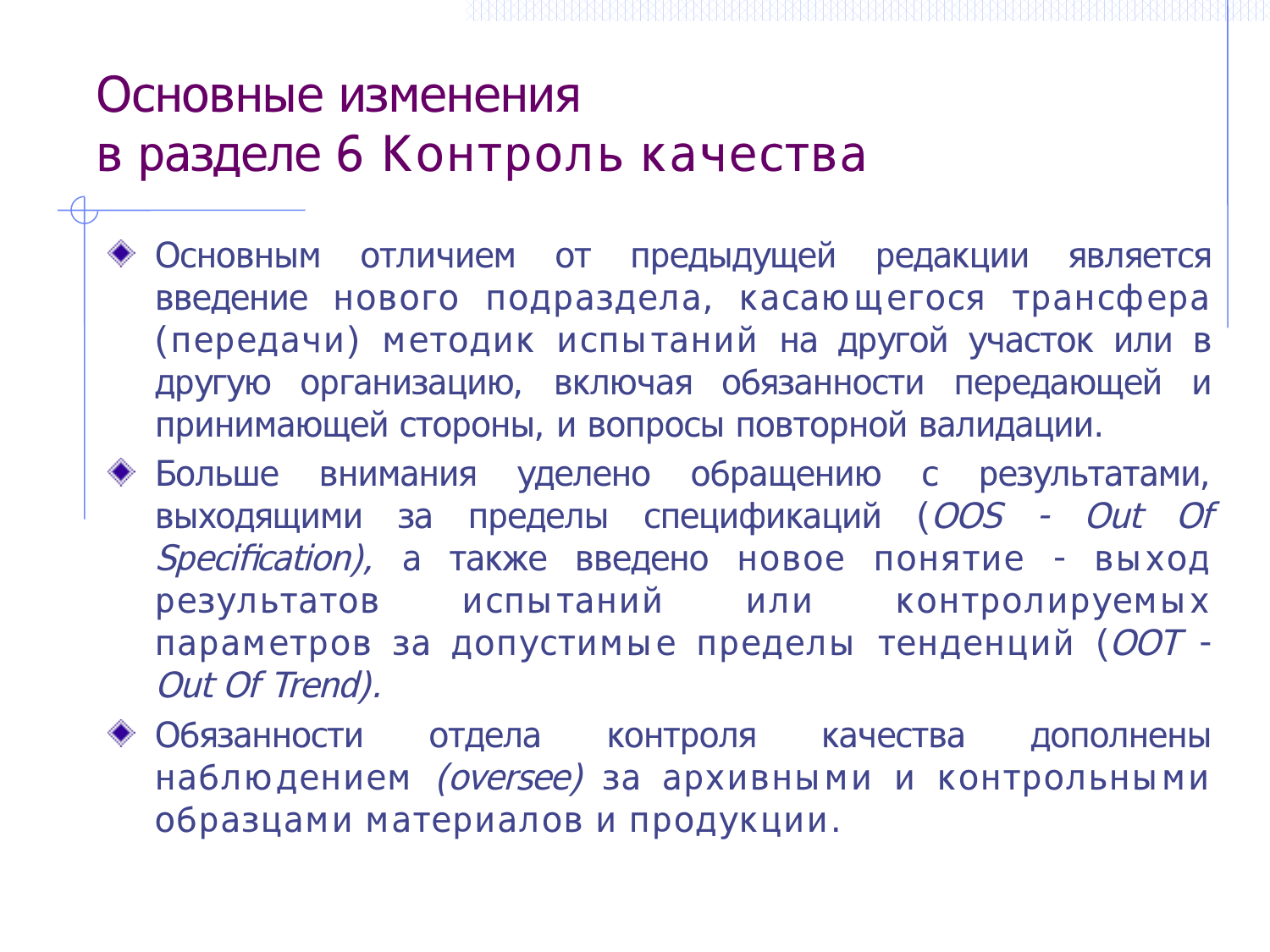

Основные изменения
в разделе 6 Контроль качества
Основным отличием от предыдущей редакции является введение нового подраздела, касающегося трансфера (передачи) методик испытаний на другой участок или в другую организацию, включая обязанности передающей и принимающей стороны, и вопросы повторной валидации.
Больше внимания уделено обращению с результатами, выходящими за пределы спецификаций (OOS - Out Of Specification), а также введено новое понятие - выход результатов испытаний или контролируемых параметров за допустимые пределы тенденций (OOT - Out Of Trend).
Обязанности отдела контроля качества дополнены наблюдением (oversee) за архивными и контрольными образцами материалов и продукции.